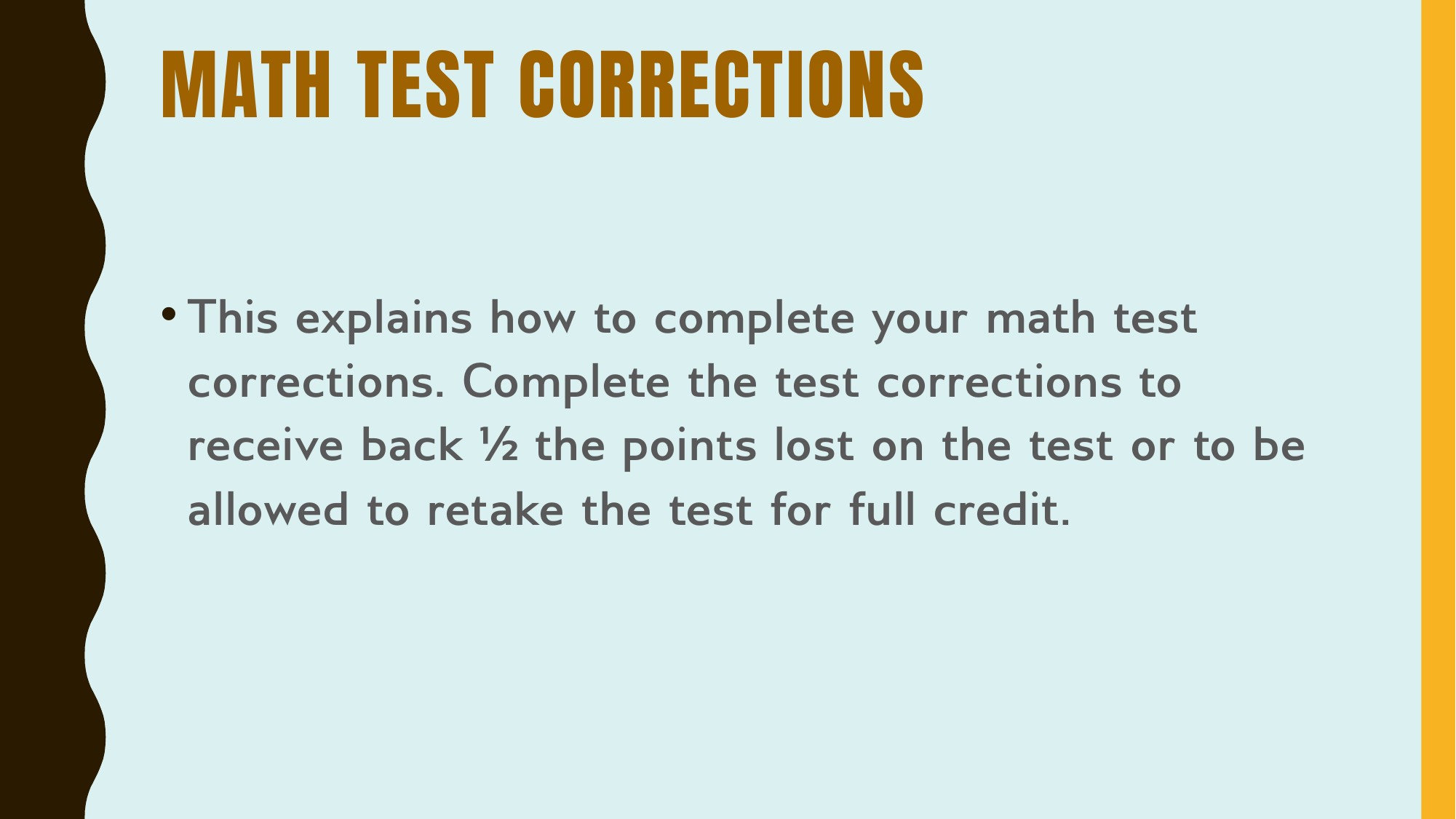

# MATH TEST CORRECTIONS
This explains how to complete your math test corrections. Complete the test corrections to receive back 1⁄2 the points lost on the test or to be allowed to retake the test for full credit.